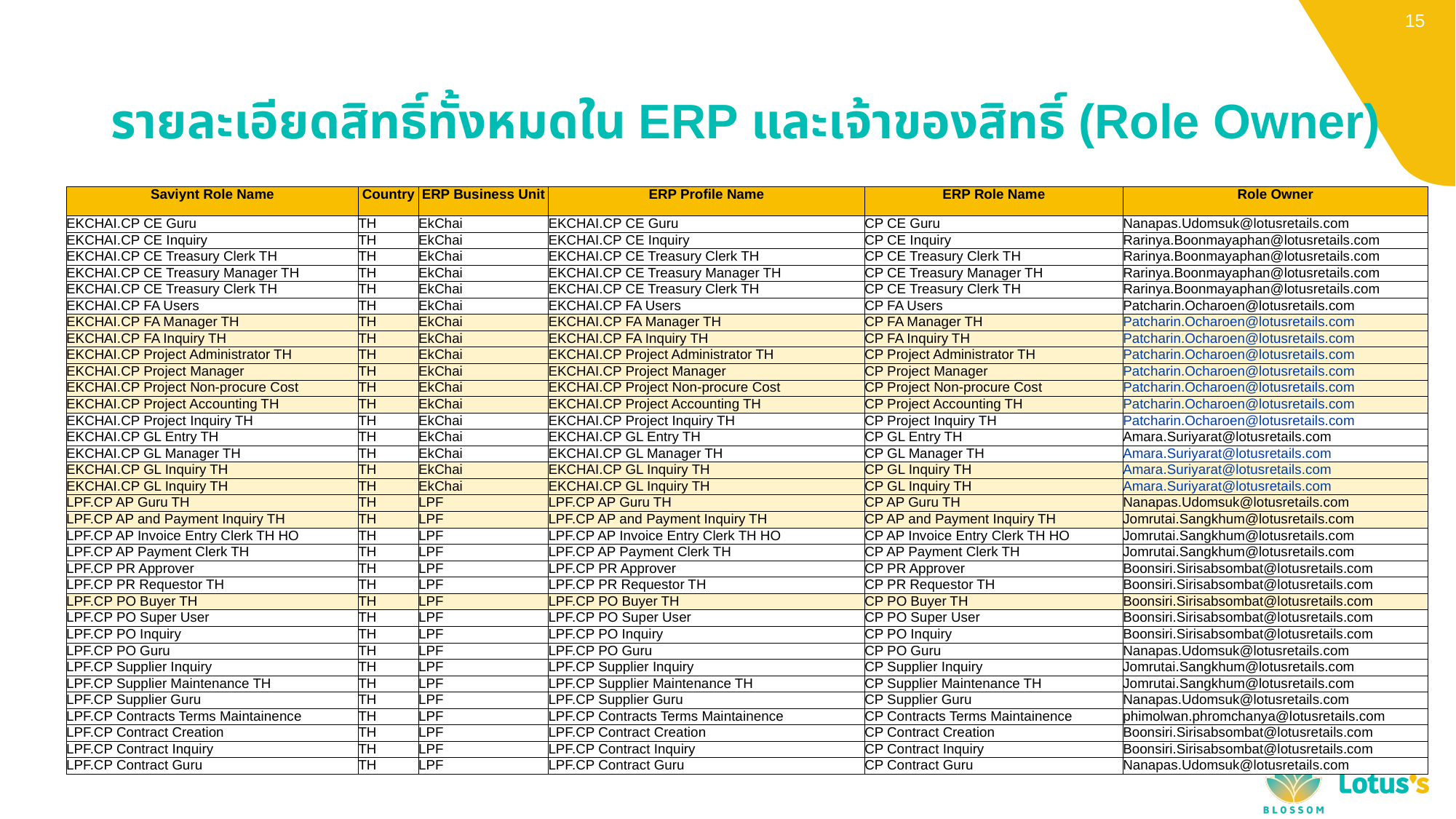

# รายละเอียดสิทธิ์ทั้งหมดใน ERP และเจ้าของสิทธิ์ (Role Owner)
| Saviynt Role Name | Country | ERP Business Unit | ERP Profile Name | ERP Role Name | Role Owner |
| --- | --- | --- | --- | --- | --- |
| EKCHAI.CP CE Guru | TH | EkChai | EKCHAI.CP CE Guru | CP CE Guru | Nanapas.Udomsuk@lotusretails.com |
| EKCHAI.CP CE Inquiry | TH | EkChai | EKCHAI.CP CE Inquiry | CP CE Inquiry | Rarinya.Boonmayaphan@lotusretails.com |
| EKCHAI.CP CE Treasury Clerk TH | TH | EkChai | EKCHAI.CP CE Treasury Clerk TH | CP CE Treasury Clerk TH | Rarinya.Boonmayaphan@lotusretails.com |
| EKCHAI.CP CE Treasury Manager TH | TH | EkChai | EKCHAI.CP CE Treasury Manager TH | CP CE Treasury Manager TH | Rarinya.Boonmayaphan@lotusretails.com |
| EKCHAI.CP CE Treasury Clerk TH | TH | EkChai | EKCHAI.CP CE Treasury Clerk TH | CP CE Treasury Clerk TH | Rarinya.Boonmayaphan@lotusretails.com |
| EKCHAI.CP FA Users | TH | EkChai | EKCHAI.CP FA Users | CP FA Users | Patcharin.Ocharoen@lotusretails.com |
| EKCHAI.CP FA Manager TH | TH | EkChai | EKCHAI.CP FA Manager TH | CP FA Manager TH | Patcharin.Ocharoen@lotusretails.com |
| EKCHAI.CP FA Inquiry TH | TH | EkChai | EKCHAI.CP FA Inquiry TH | CP FA Inquiry TH | Patcharin.Ocharoen@lotusretails.com |
| EKCHAI.CP Project Administrator TH | TH | EkChai | EKCHAI.CP Project Administrator TH | CP Project Administrator TH | Patcharin.Ocharoen@lotusretails.com |
| EKCHAI.CP Project Manager | TH | EkChai | EKCHAI.CP Project Manager | CP Project Manager | Patcharin.Ocharoen@lotusretails.com |
| EKCHAI.CP Project Non-procure Cost | TH | EkChai | EKCHAI.CP Project Non-procure Cost | CP Project Non-procure Cost | Patcharin.Ocharoen@lotusretails.com |
| EKCHAI.CP Project Accounting TH | TH | EkChai | EKCHAI.CP Project Accounting TH | CP Project Accounting TH | Patcharin.Ocharoen@lotusretails.com |
| EKCHAI.CP Project Inquiry TH | TH | EkChai | EKCHAI.CP Project Inquiry TH | CP Project Inquiry TH | Patcharin.Ocharoen@lotusretails.com |
| EKCHAI.CP GL Entry TH | TH | EkChai | EKCHAI.CP GL Entry TH | CP GL Entry TH | Amara.Suriyarat@lotusretails.com |
| EKCHAI.CP GL Manager TH | TH | EkChai | EKCHAI.CP GL Manager TH | CP GL Manager TH | Amara.Suriyarat@lotusretails.com |
| EKCHAI.CP GL Inquiry TH | TH | EkChai | EKCHAI.CP GL Inquiry TH | CP GL Inquiry TH | Amara.Suriyarat@lotusretails.com |
| EKCHAI.CP GL Inquiry TH | TH | EkChai | EKCHAI.CP GL Inquiry TH | CP GL Inquiry TH | Amara.Suriyarat@lotusretails.com |
| LPF.CP AP Guru TH | TH | LPF | LPF.CP AP Guru TH | CP AP Guru TH | Nanapas.Udomsuk@lotusretails.com |
| LPF.CP AP and Payment Inquiry TH | TH | LPF | LPF.CP AP and Payment Inquiry TH | CP AP and Payment Inquiry TH | Jomrutai.Sangkhum@lotusretails.com |
| LPF.CP AP Invoice Entry Clerk TH HO | TH | LPF | LPF.CP AP Invoice Entry Clerk TH HO | CP AP Invoice Entry Clerk TH HO | Jomrutai.Sangkhum@lotusretails.com |
| LPF.CP AP Payment Clerk TH | TH | LPF | LPF.CP AP Payment Clerk TH | CP AP Payment Clerk TH | Jomrutai.Sangkhum@lotusretails.com |
| LPF.CP PR Approver | TH | LPF | LPF.CP PR Approver | CP PR Approver | Boonsiri.Sirisabsombat@lotusretails.com |
| LPF.CP PR Requestor TH | TH | LPF | LPF.CP PR Requestor TH | CP PR Requestor TH | Boonsiri.Sirisabsombat@lotusretails.com |
| LPF.CP PO Buyer TH | TH | LPF | LPF.CP PO Buyer TH | CP PO Buyer TH | Boonsiri.Sirisabsombat@lotusretails.com |
| LPF.CP PO Super User | TH | LPF | LPF.CP PO Super User | CP PO Super User | Boonsiri.Sirisabsombat@lotusretails.com |
| LPF.CP PO Inquiry | TH | LPF | LPF.CP PO Inquiry | CP PO Inquiry | Boonsiri.Sirisabsombat@lotusretails.com |
| LPF.CP PO Guru | TH | LPF | LPF.CP PO Guru | CP PO Guru | Nanapas.Udomsuk@lotusretails.com |
| LPF.CP Supplier Inquiry | TH | LPF | LPF.CP Supplier Inquiry | CP Supplier Inquiry | Jomrutai.Sangkhum@lotusretails.com |
| LPF.CP Supplier Maintenance TH | TH | LPF | LPF.CP Supplier Maintenance TH | CP Supplier Maintenance TH | Jomrutai.Sangkhum@lotusretails.com |
| LPF.CP Supplier Guru | TH | LPF | LPF.CP Supplier Guru | CP Supplier Guru | Nanapas.Udomsuk@lotusretails.com |
| LPF.CP Contracts Terms Maintainence | TH | LPF | LPF.CP Contracts Terms Maintainence | CP Contracts Terms Maintainence | phimolwan.phromchanya@lotusretails.com |
| LPF.CP Contract Creation | TH | LPF | LPF.CP Contract Creation | CP Contract Creation | Boonsiri.Sirisabsombat@lotusretails.com |
| LPF.CP Contract Inquiry | TH | LPF | LPF.CP Contract Inquiry | CP Contract Inquiry | Boonsiri.Sirisabsombat@lotusretails.com |
| LPF.CP Contract Guru | TH | LPF | LPF.CP Contract Guru | CP Contract Guru | Nanapas.Udomsuk@lotusretails.com |
8.1

8.2